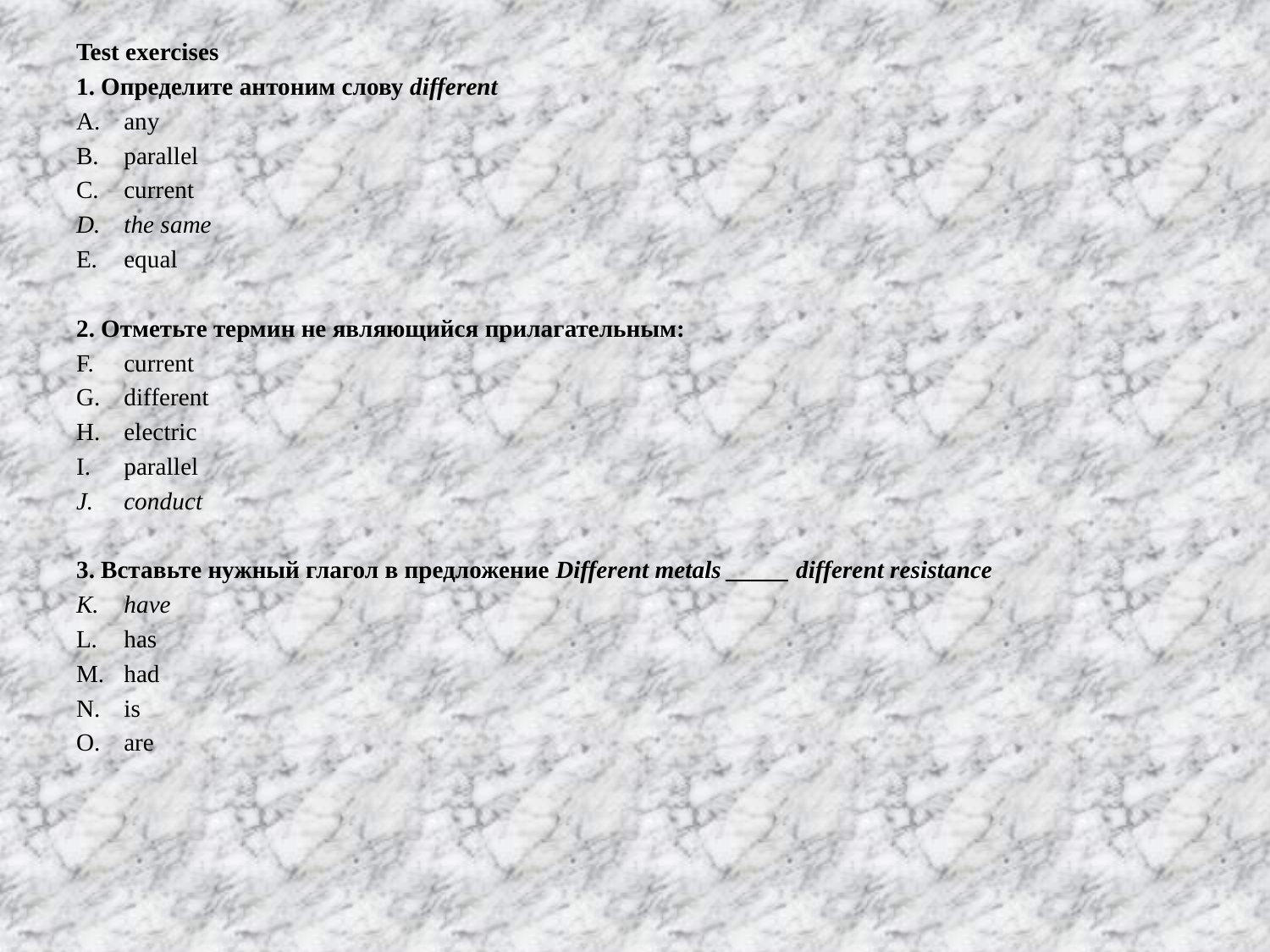

Test exercises
1. Определите антоним слову different
any
parallel
current
the same
equal

2. Отметьте термин не являющийся прилагательным:
current
different
electric
parallel
conduct

3. Вставьте нужный глагол в предложение Different metals _____ different resistance
have
has
had
is
are